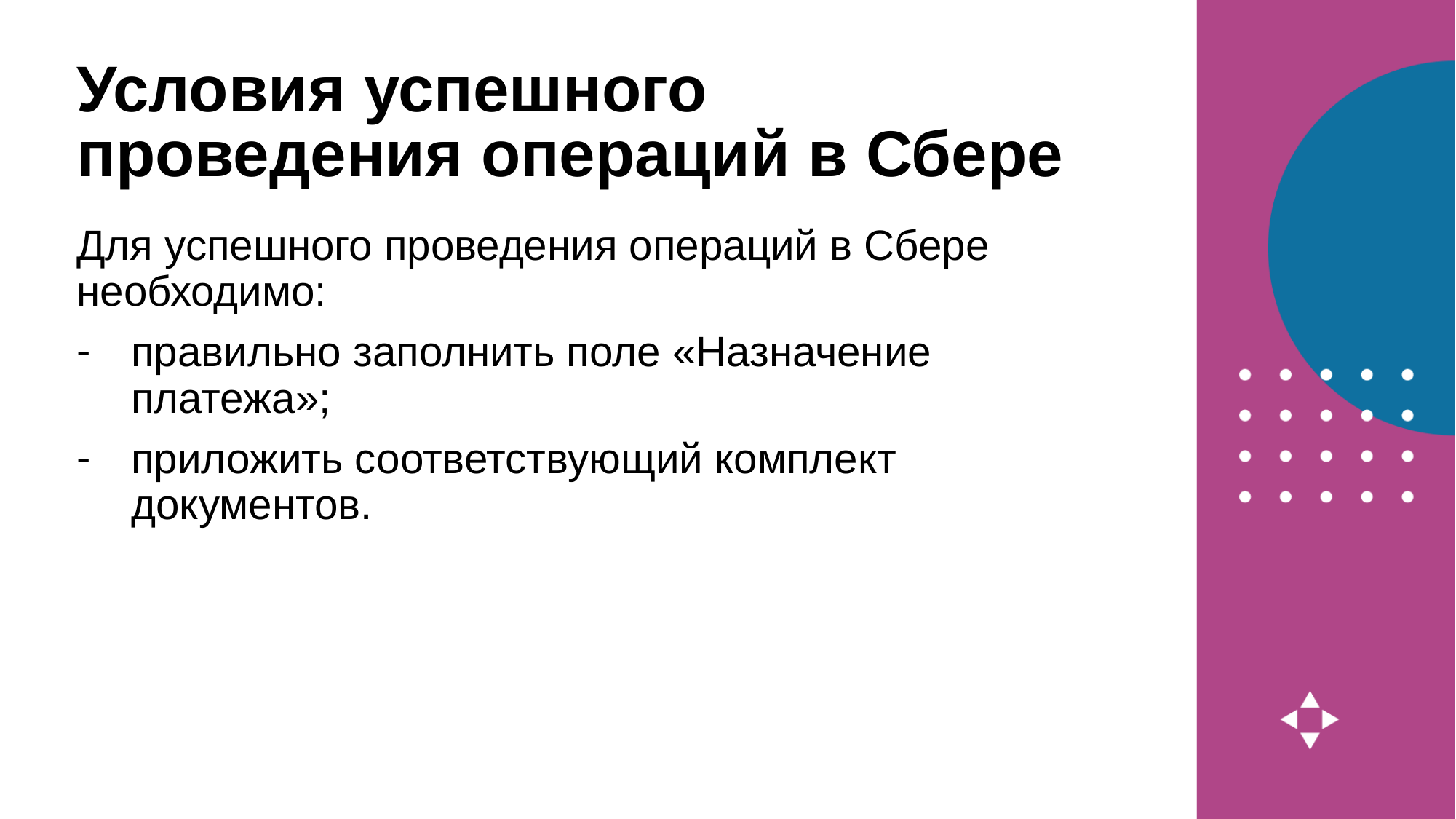

# Условия успешного проведения операций в Сбере
Для успешного проведения операций в Сбере необходимо:
правильно заполнить поле «Назначение платежа»;
приложить соответствующий комплект документов.